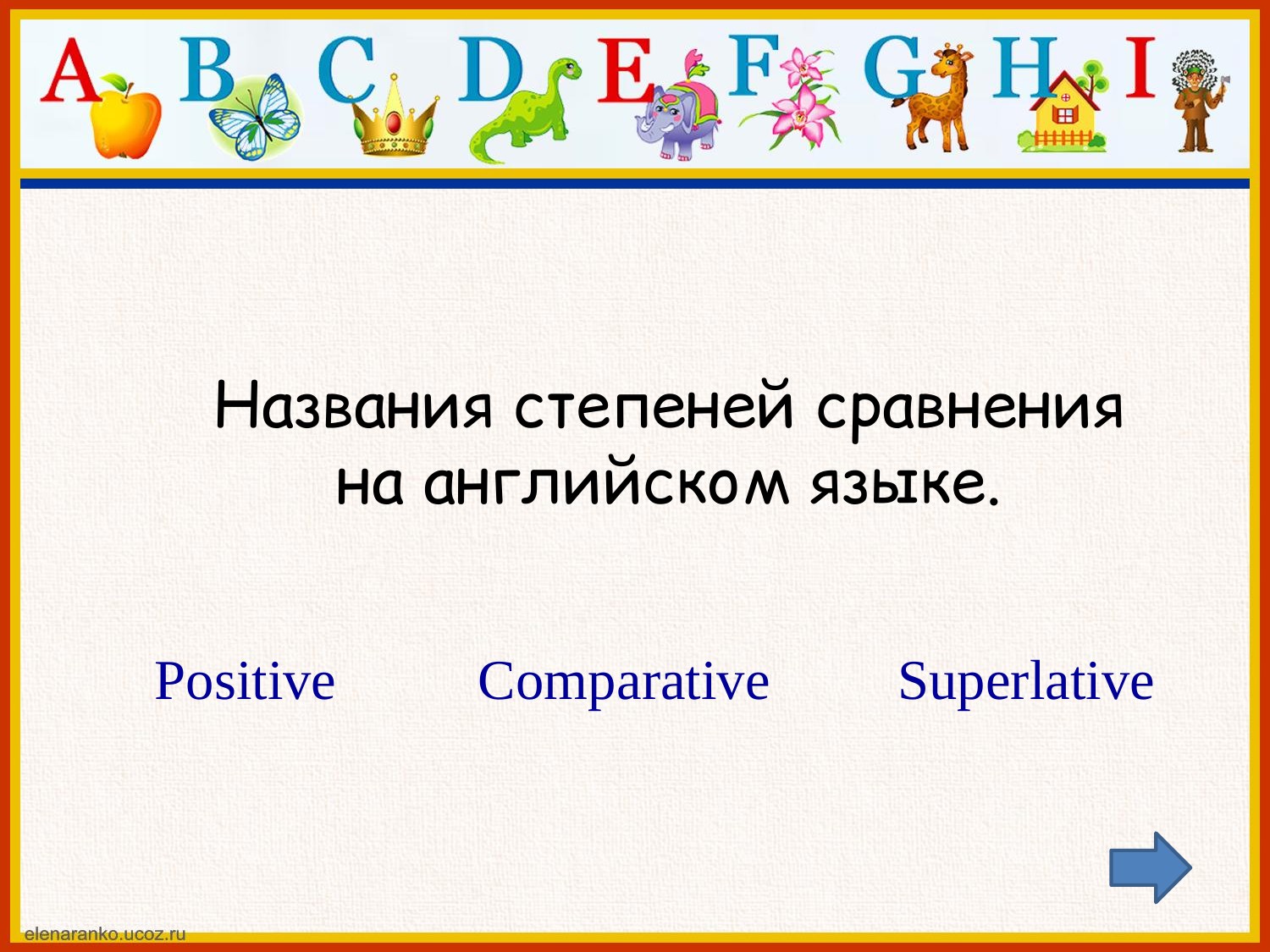

Названия степеней сравнения на английском языке.
Positive          Comparative         Superlative